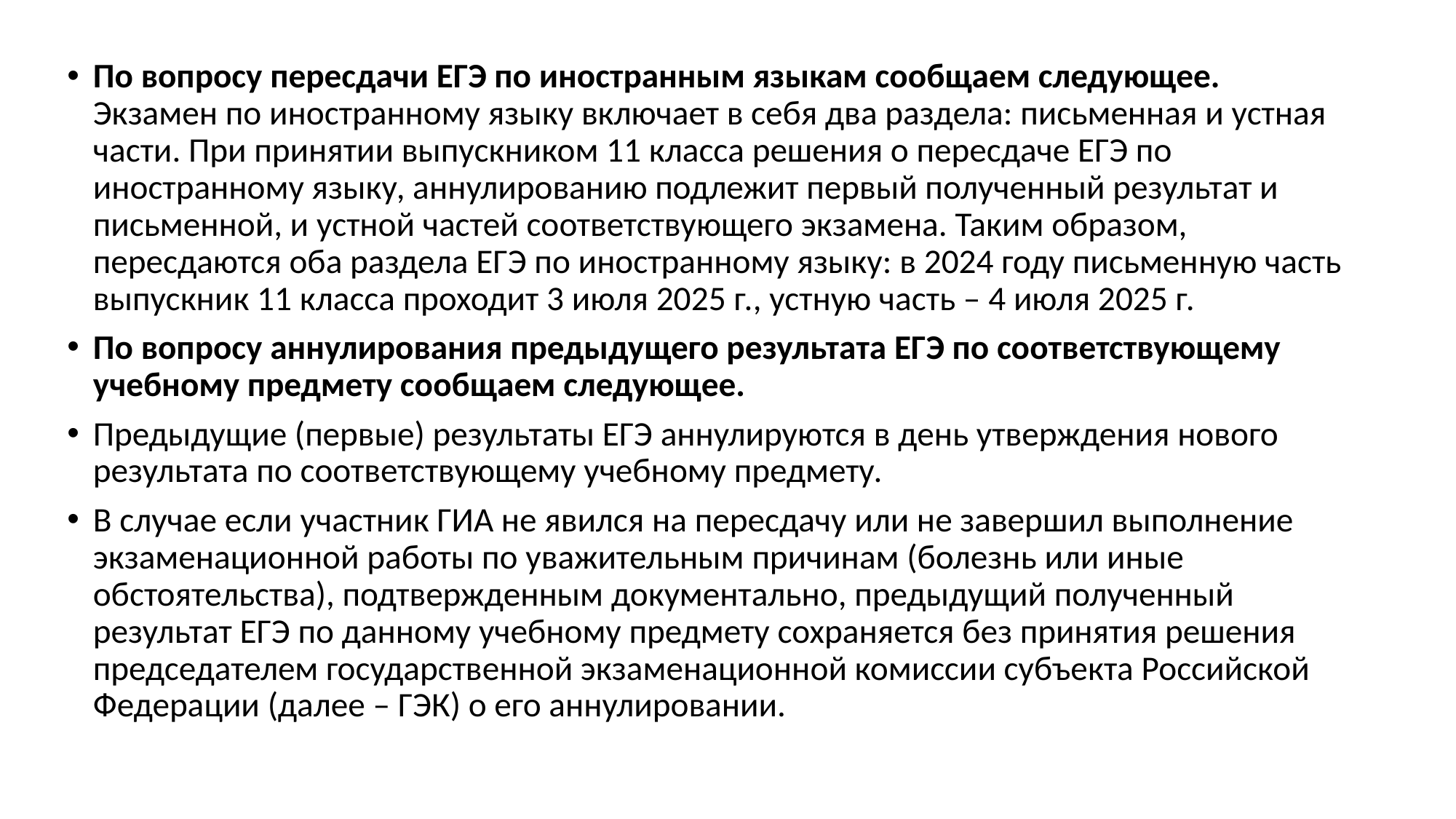

По вопросу пересдачи ЕГЭ по иностранным языкам сообщаем следующее. Экзамен по иностранному языку включает в себя два раздела: письменная и устная части. При принятии выпускником 11 класса решения о пересдаче ЕГЭ по иностранному языку, аннулированию подлежит первый полученный результат и письменной, и устной частей соответствующего экзамена. Таким образом, пересдаются оба раздела ЕГЭ по иностранному языку: в 2024 году письменную часть выпускник 11 класса проходит 3 июля 2025 г., устную часть – 4 июля 2025 г.
По вопросу аннулирования предыдущего результата ЕГЭ по соответствующему учебному предмету сообщаем следующее.
Предыдущие (первые) результаты ЕГЭ аннулируются в день утверждения нового результата по соответствующему учебному предмету.
В случае если участник ГИА не явился на пересдачу или не завершил выполнение экзаменационной работы по уважительным причинам (болезнь или иные обстоятельства), подтвержденным документально, предыдущий полученный результат ЕГЭ по данному учебному предмету сохраняется без принятия решения председателем государственной экзаменационной комиссии субъекта Российской Федерации (далее – ГЭК) о его аннулировании.